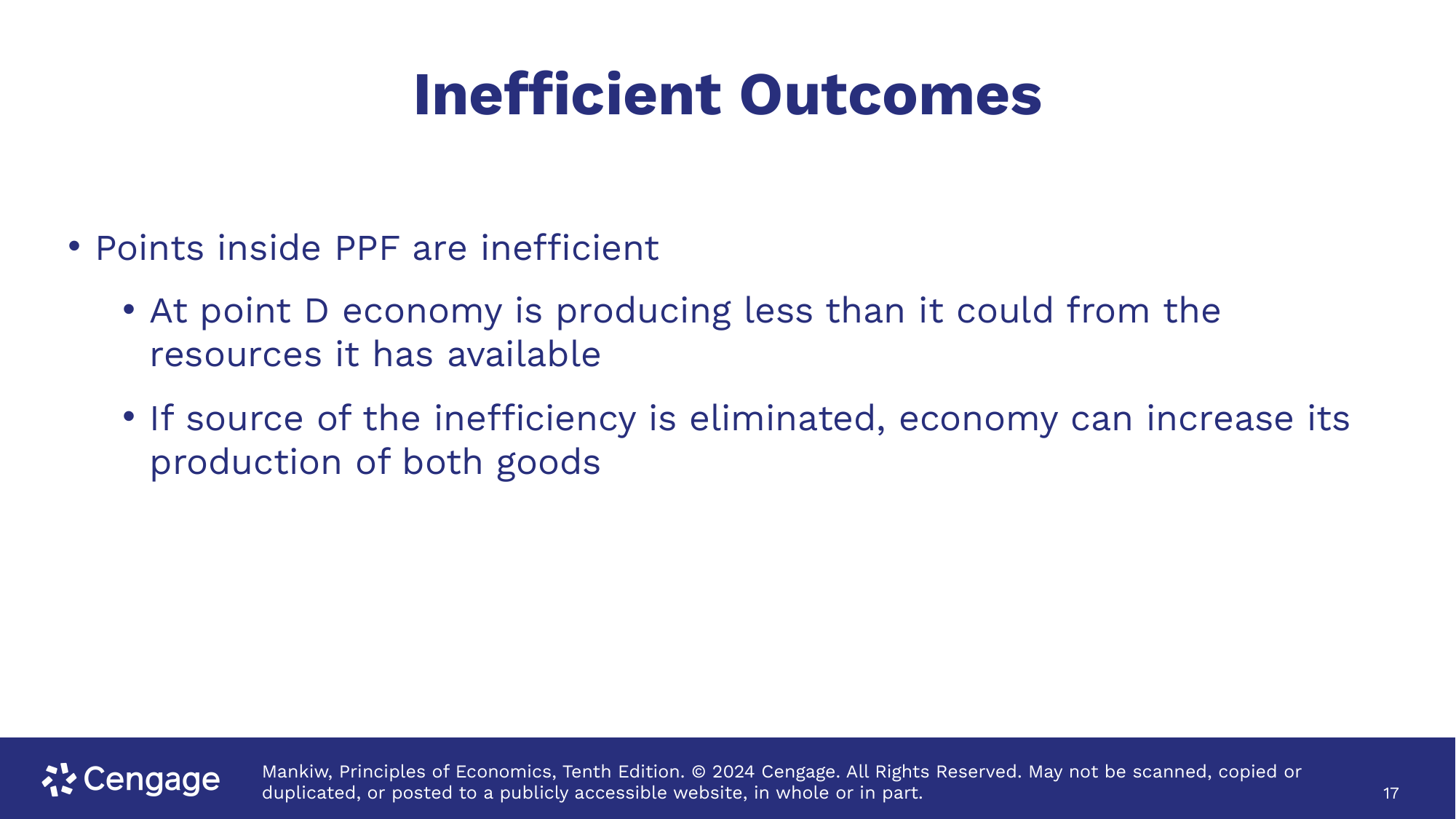

# Inefficient Outcomes
Points inside PPF are inefficient
At point D economy is producing less than it could from the resources it has available
If source of the inefficiency is eliminated, economy can increase its production of both goods